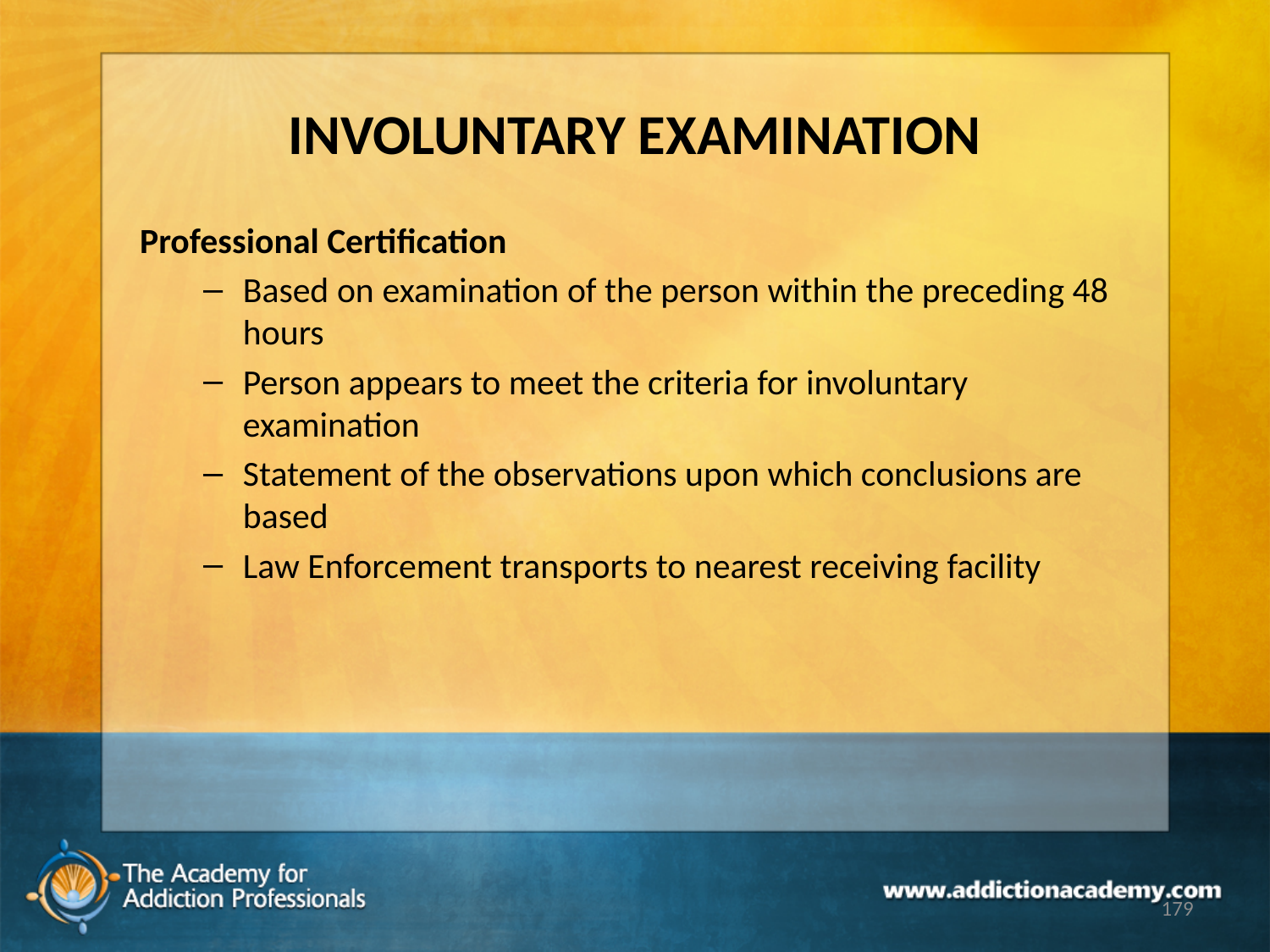

# INVOLUNTARY EXAMINATION
Professional Certification
Based on examination of the person within the preceding 48 hours
Person appears to meet the criteria for involuntary examination
Statement of the observations upon which conclusions are based
Law Enforcement transports to nearest receiving facility
179